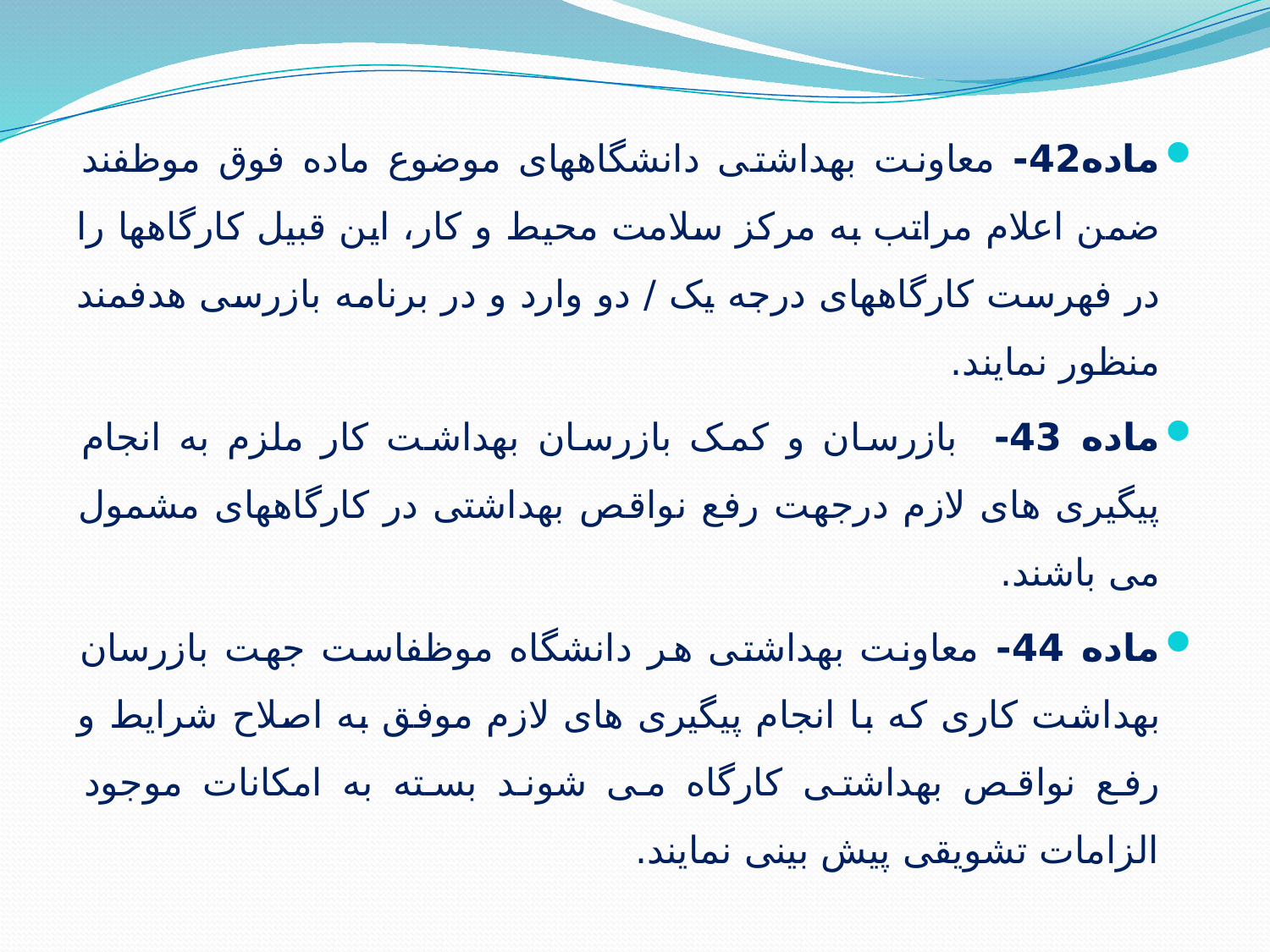

ماده42- معاونت بهداشتی دانشگاههای موضوع ماده فوق موظفند ضمن اعلام مراتب به مرکز سلامت محیط و کار، این قبیل کارگاهها را در فهرست کارگاههای درجه یک / دو وارد و در برنامه بازرسی هدفمند منظور نمایند.
ماده 43-  بازرسان و کمک بازرسان بهداشت کار ملزم به انجام پیگیری های لازم درجهت رفع نواقص بهداشتی در کارگاههای مشمول می باشند.
ماده 44- معاونت بهداشتی هر دانشگاه موظف­است جهت بازرسان بهداشت کاری که با انجام پیگیری های لازم موفق به اصلاح شرایط و رفع نواقص بهداشتی کارگاه می شوند بسته به امکانات موجود الزامات تشویقی پیش بینی نمایند.